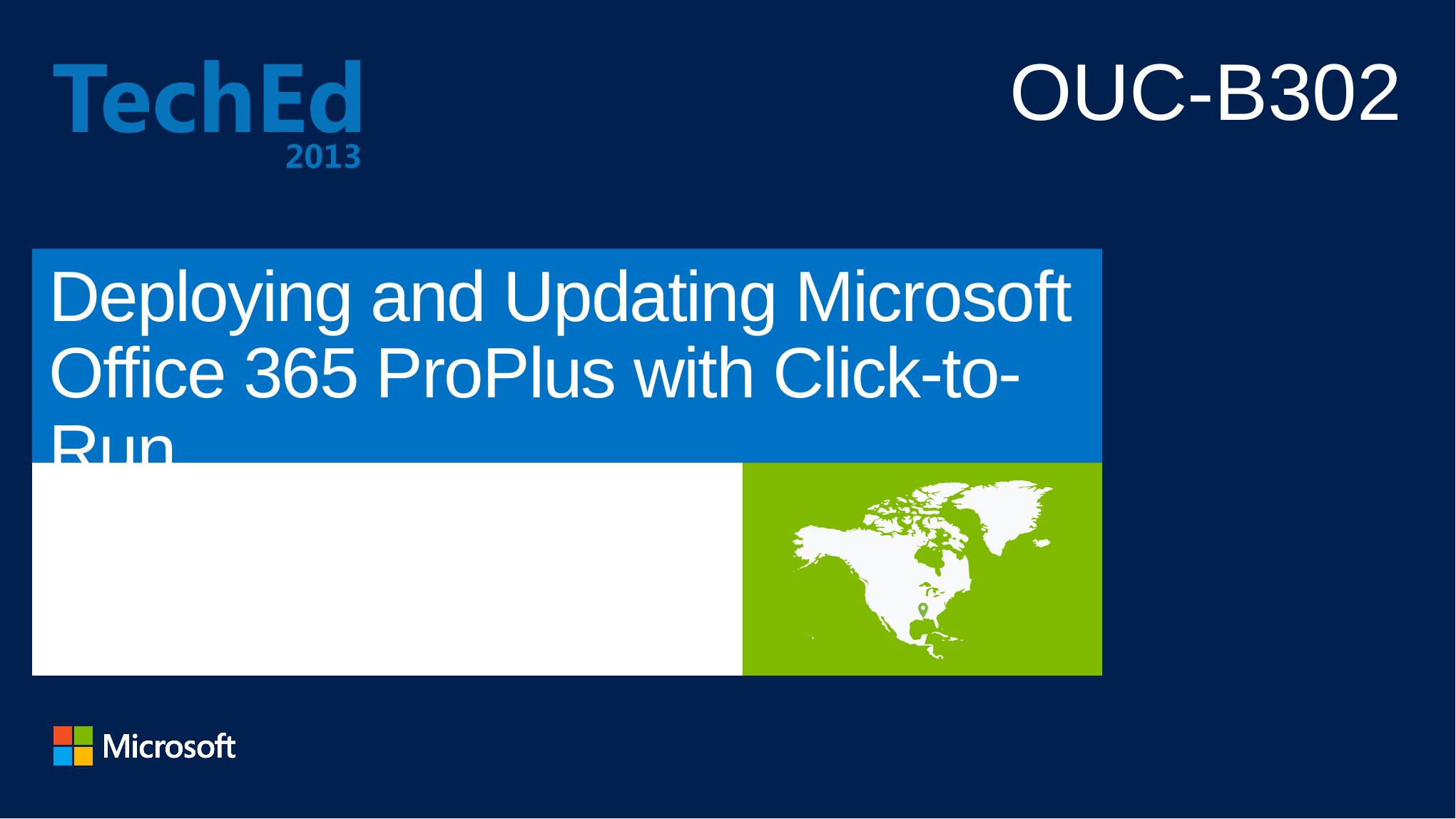

OUC-B302
# Deploying and Updating Microsoft Office 365 ProPlus with Click-to-Run
Dan Brown
Jeremy Chapman